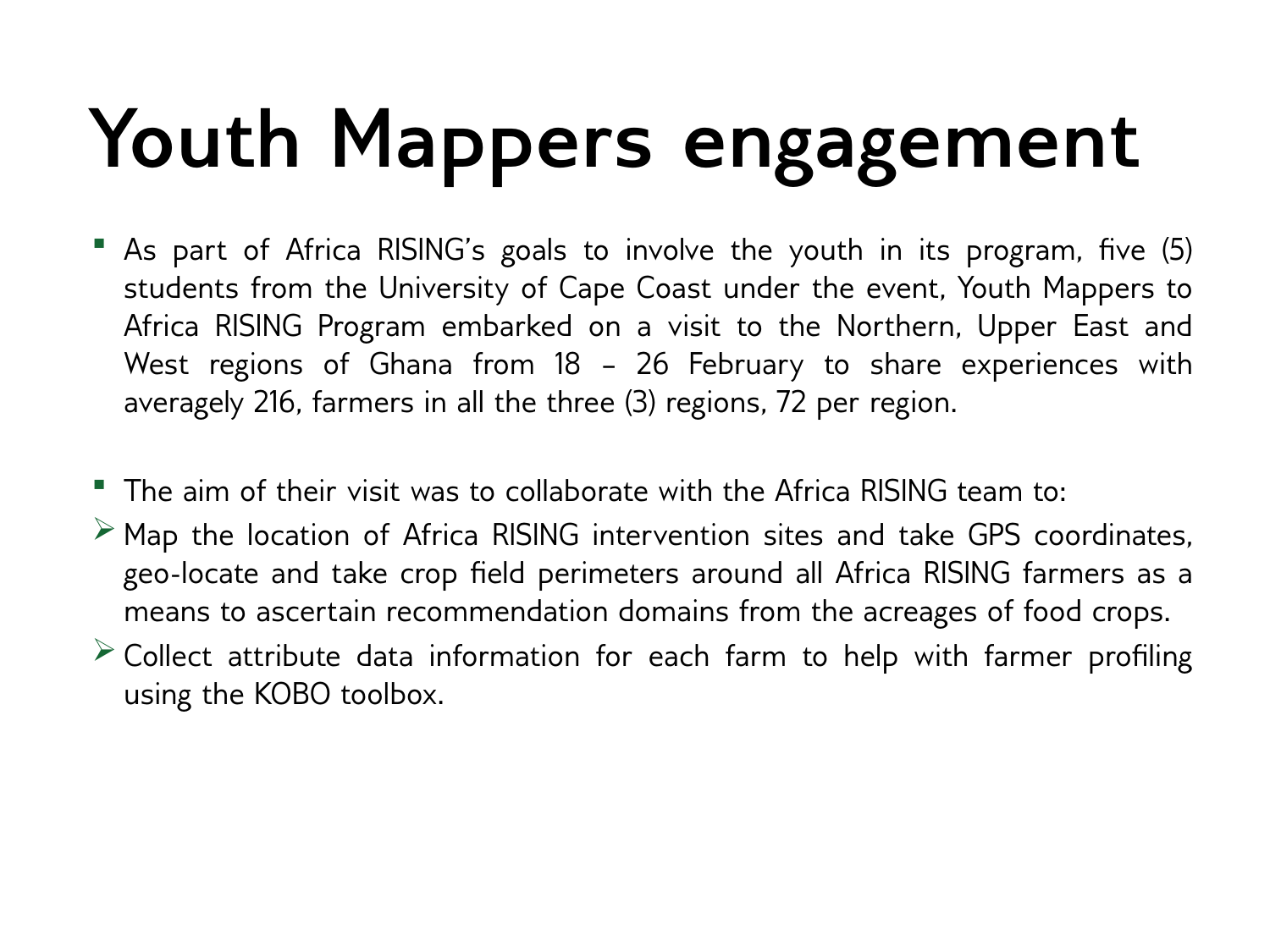

Youth Mappers engagement
As part of Africa RISING’s goals to involve the youth in its program, five (5) students from the University of Cape Coast under the event, Youth Mappers to Africa RISING Program embarked on a visit to the Northern, Upper East and West regions of Ghana from 18 – 26 February to share experiences with averagely 216, farmers in all the three (3) regions, 72 per region.

The aim of their visit was to collaborate with the Africa RISING team to:
Map the location of Africa RISING intervention sites and take GPS coordinates, geo-locate and take crop field perimeters around all Africa RISING farmers as a means to ascertain recommendation domains from the acreages of food crops.
Collect attribute data information for each farm to help with farmer profiling using the KOBO toolbox.